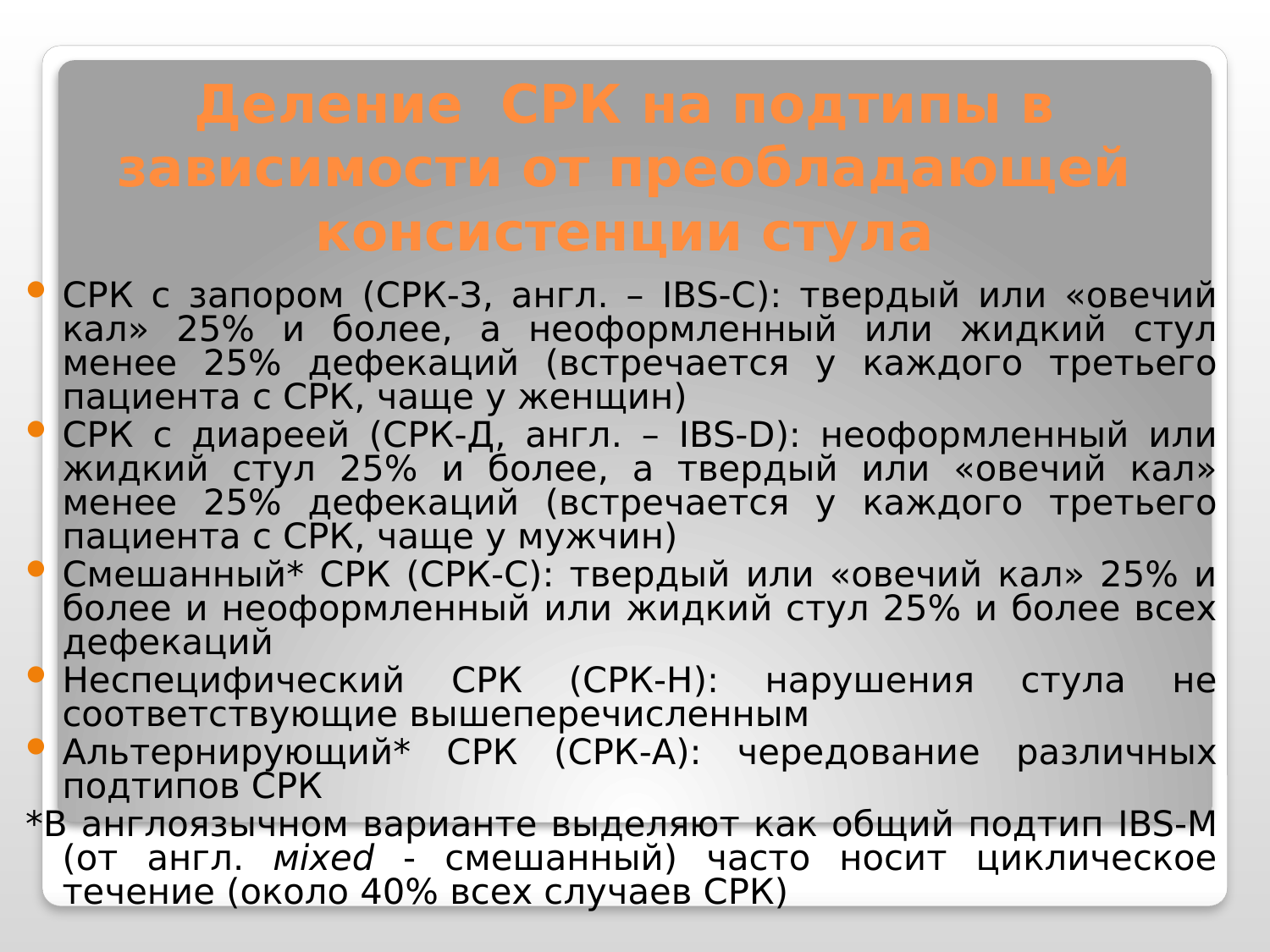

Деление  СРК на подтипы в зависимости от преобладающей консистенции стула
СРК с запором (СРК-З, англ. – IBS-C): твердый или «овечий кал» 25% и более, а неоформленный или жидкий стул менее 25% дефекаций (встречается у каждого третьего пациента с СРК, чаще у женщин)
СРК с диареей (СРК-Д, англ. – IBS-D): неоформленный или жидкий стул 25% и более, а твердый или «овечий кал» менее 25% дефекаций (встречается у каждого третьего пациента с СРК, чаще у мужчин)
Смешанный* СРК (СРК-С): твердый или «овечий кал» 25% и более и неоформленный или жидкий стул 25% и более всех дефекаций
Неспецифический СРК (СРК-Н): нарушения стула не соответствующие вышеперечисленным
Альтернирующий* СРК (CРК-A): чередование различных подтипов СРК
*В англоязычном варианте выделяют как общий подтип IBS-М (от англ. мixed - смешанный) часто носит циклическое течение (около 40% всех случаев СРК)